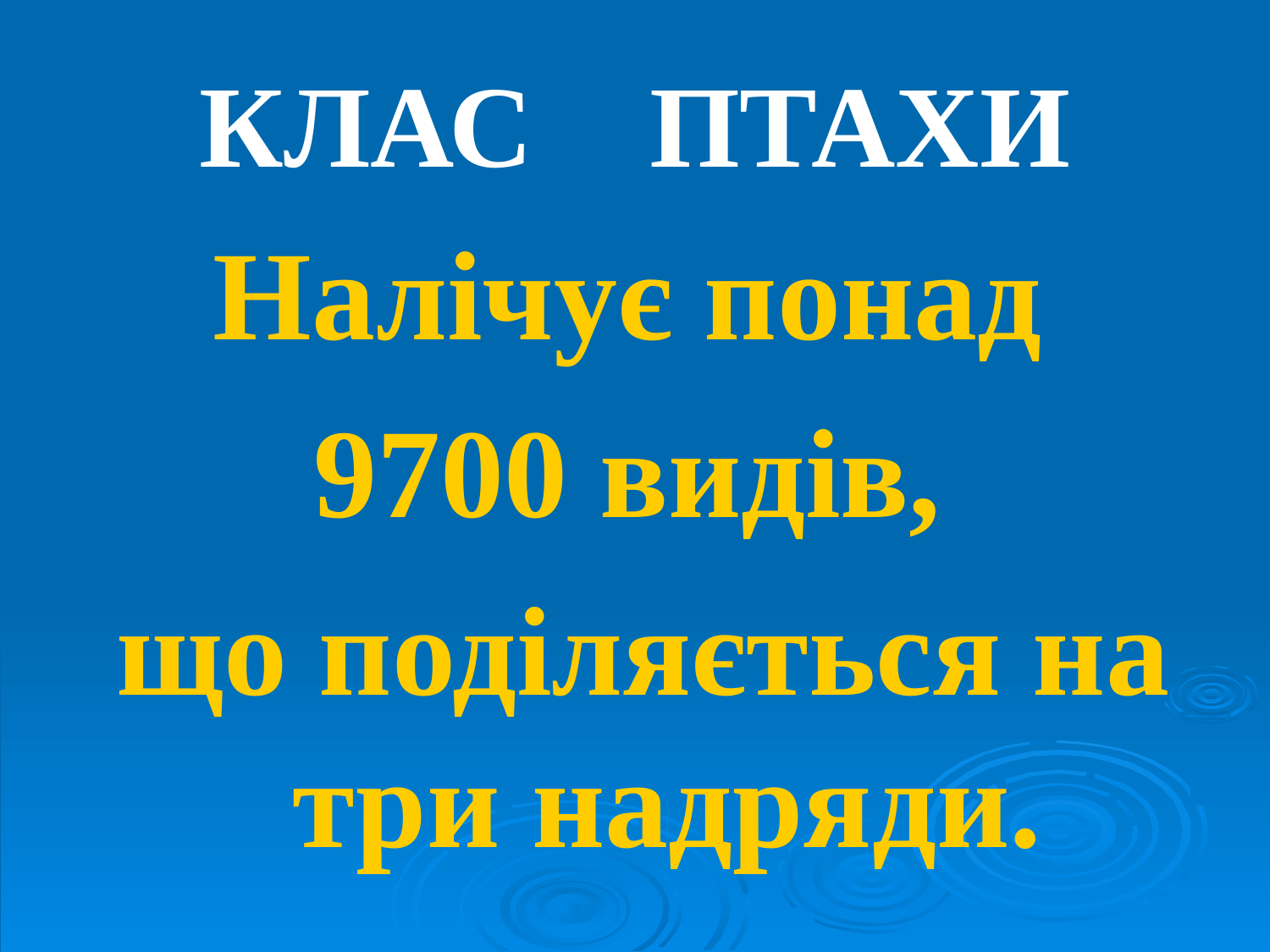

КЛАС    ПТАХИ
Налічує понад
9700 видів,
що поділяється на три надряди.